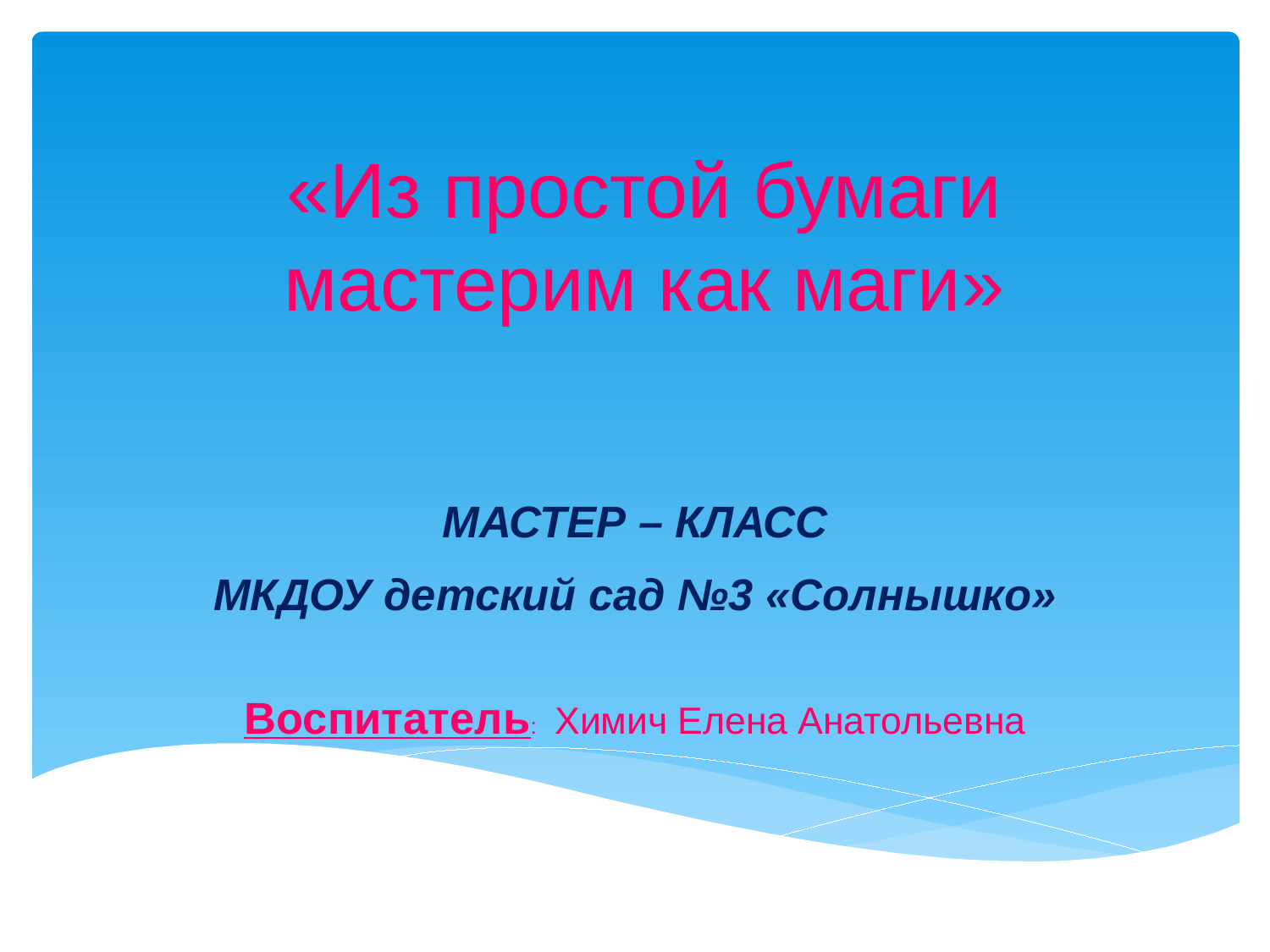

# «Из простой бумаги мастерим как маги»
МАСТЕР – КЛАСС
МКДОУ детский сад №3 «Солнышко»

Воспитатель:   Химич Елена Анатольевна